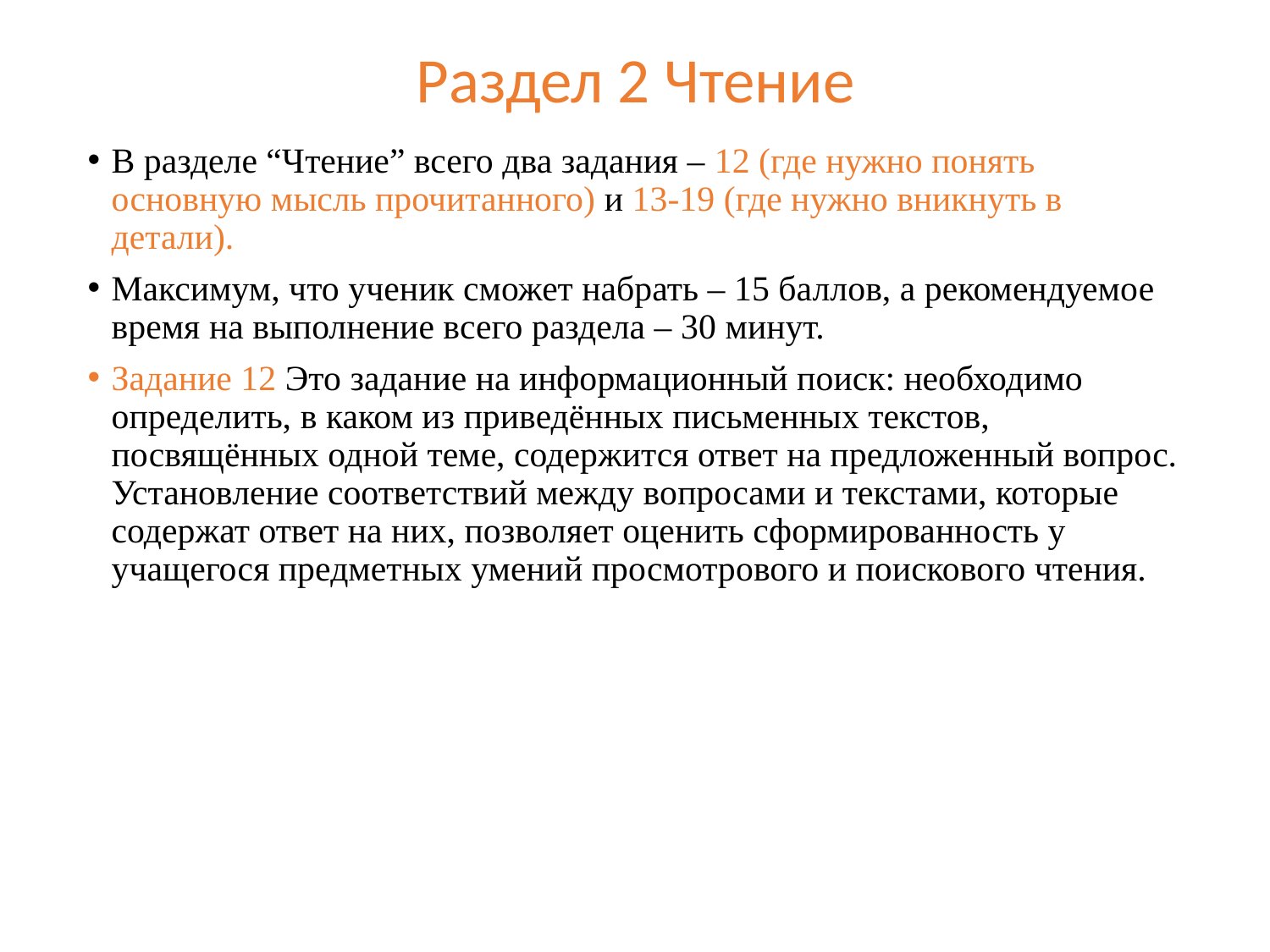

# Раздел 2 Чтение
В разделе “Чтение” всего два задания – 12 (где нужно понять основную мысль прочитанного) и 13-19 (где нужно вникнуть в детали).
Максимум, что ученик сможет набрать – 15 баллов, а рекомендуемое время на выполнение всего раздела – 30 минут.
Задание 12 Это задание на информационный поиск: необходимо определить, в каком из приведённых письменных текстов, посвящённых одной теме, содержится ответ на предложенный вопрос. Установление соответствий между вопросами и текстами, которые содержат ответ на них, позволяет оценить сформированность у учащегося предметных умений просмотрового и поискового чтения.